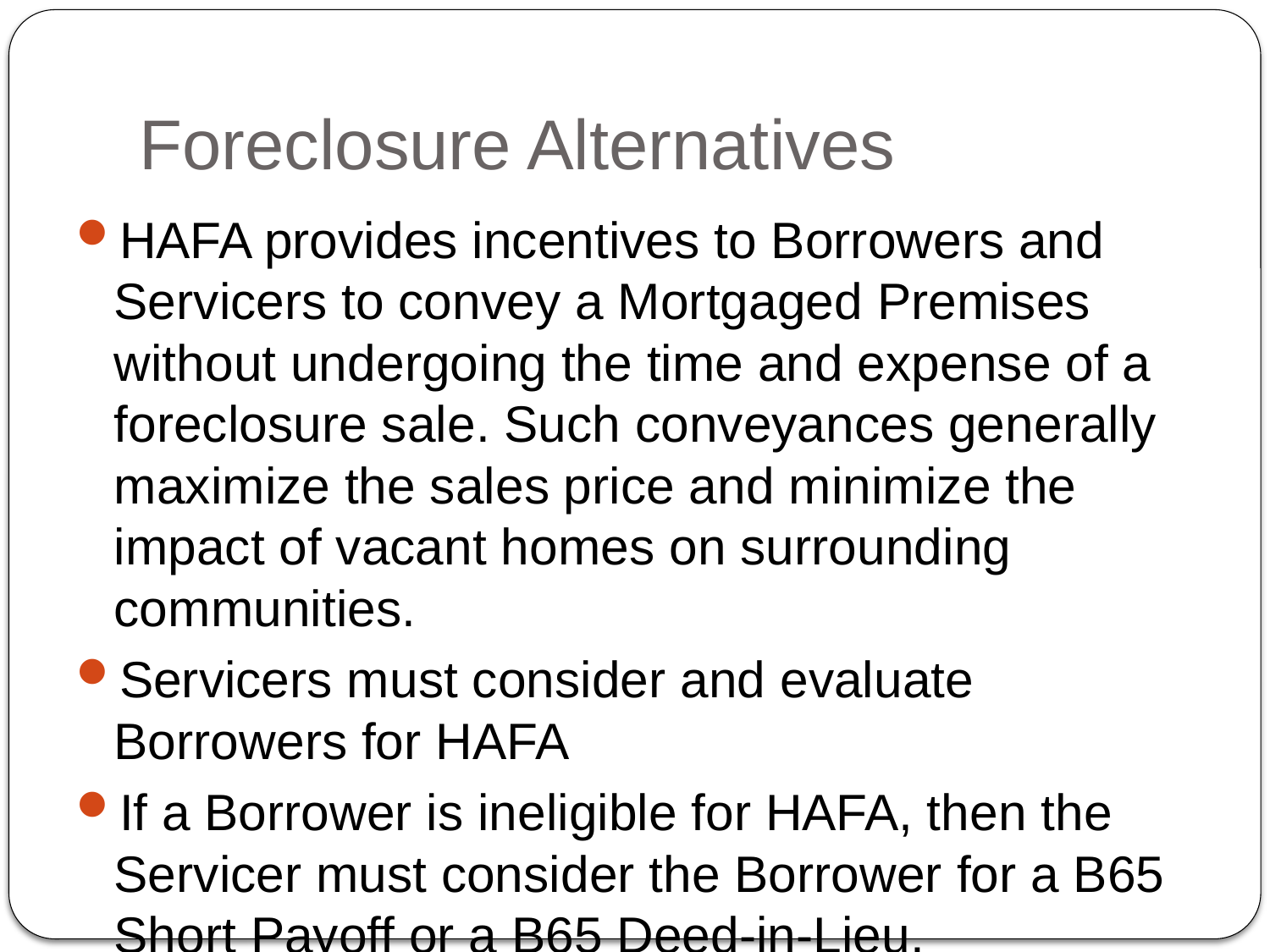

# Foreclosure Alternatives
HAFA provides incentives to Borrowers and Servicers to convey a Mortgaged Premises without undergoing the time and expense of a foreclosure sale. Such conveyances generally maximize the sales price and minimize the impact of vacant homes on surrounding communities.
Servicers must consider and evaluate Borrowers for HAFA
If a Borrower is ineligible for HAFA, then the Servicer must consider the Borrower for a B65 Short Payoff or a B65 Deed-in-Lieu.